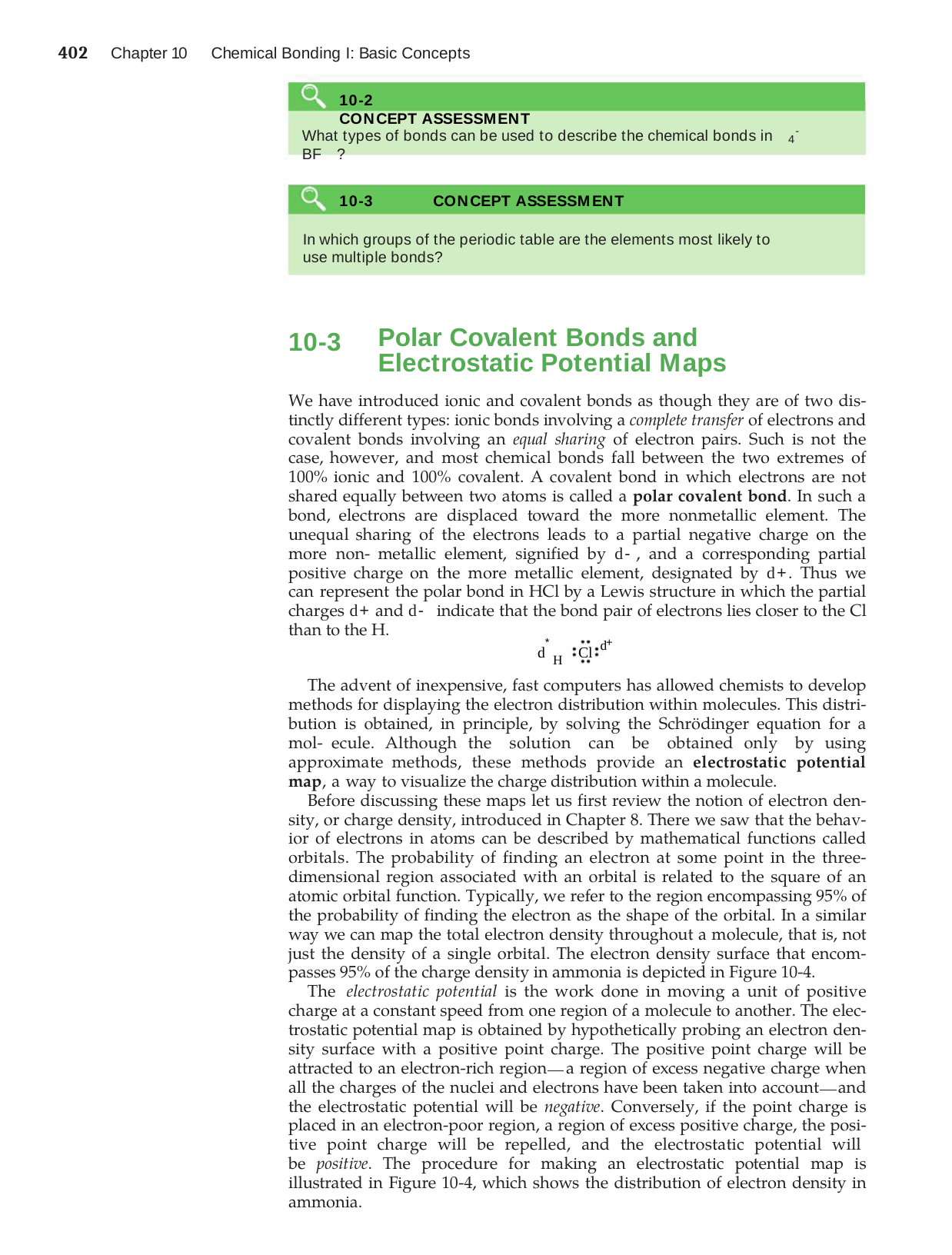

402	Chapter 10
Chemical Bonding I: Basic Concepts

10-2	CONCEPT ASSESSMENT
-
What types of bonds can be used to describe the chemical bonds in BF                         ?
4
10-3	CONCEPT ASSESSMENT

In which groups of the periodic table are the elements most likely to use multiple bonds?
10-3
Polar Covalent Bonds and Electrostatic Potential Maps
We have introduced ionic and covalent bonds as though they are of two dis- tinctly different types: ionic bonds involving a complete transfer of electrons and covalent bonds involving an equal sharing of electron pairs. Such is not the case, however, and most chemical bonds fall between the two extremes of 100% ionic and 100% covalent. A covalent bond in which electrons are not shared equally between two atoms is called a polar covalent bond. In such a bond, electrons are displaced toward the more nonmetallic element. The unequal sharing of the electrons leads to a partial negative charge on the more non- metallic element, signified by d-, and a corresponding partial positive charge on the more metallic element, designated by d+. Thus we can represent the polar bond in HCl by a Lewis structure in which the partial charges d+ and d- indicate that the bond pair of electrons lies closer to the Cl than to the H.
Cl  d
+
d  H
*
The advent of inexpensive, fast computers has allowed chemists to develop methods for displaying the electron distribution within molecules. This distri- bution is obtained, in principle, by solving the Schrödinger equation for a mol- ecule. Although the  solution  can  be  obtained only  by using approximate methods, these methods provide an electrostatic potential map, a way to visualize the charge distribution within a molecule.
Before discussing these maps let us first review the notion of electron den- sity, or charge density, introduced in Chapter 8. There we saw that the behav- ior of electrons in atoms can be described by mathematical functions called orbitals. The probability of finding an electron at some point in the three- dimensional region associated with an orbital is related to the square of an atomic orbital function. Typically, we refer to the region encompassing 95% of the probability of finding the electron as the shape of the orbital. In a similar way we can map the total electron density throughout a molecule, that is, not just the density of a single orbital. The electron density surface that encom- passes 95% of the charge density in ammonia is depicted in Figure 10-4.
The  electrostatic potential is the work done in moving a unit of positive charge at a constant speed from one region of a molecule to another. The elec- trostatic potential map is obtained by hypothetically probing an electron den- sity surface with a positive point charge. The positive point charge will be attracted to an electron-rich region    a region of excess negative charge when all the charges of the nuclei and electrons have been taken into account    and the electrostatic potential will be negative. Conversely, if the point charge is placed in an electron-poor region, a region of excess positive charge, the posi- tive  point  charge  will  be  repelled,  and  the  electrostatic  potential  will  be positive. The procedure for making an electrostatic potential map is illustrated in Figure 10-4, which shows the distribution of electron density in ammonia.